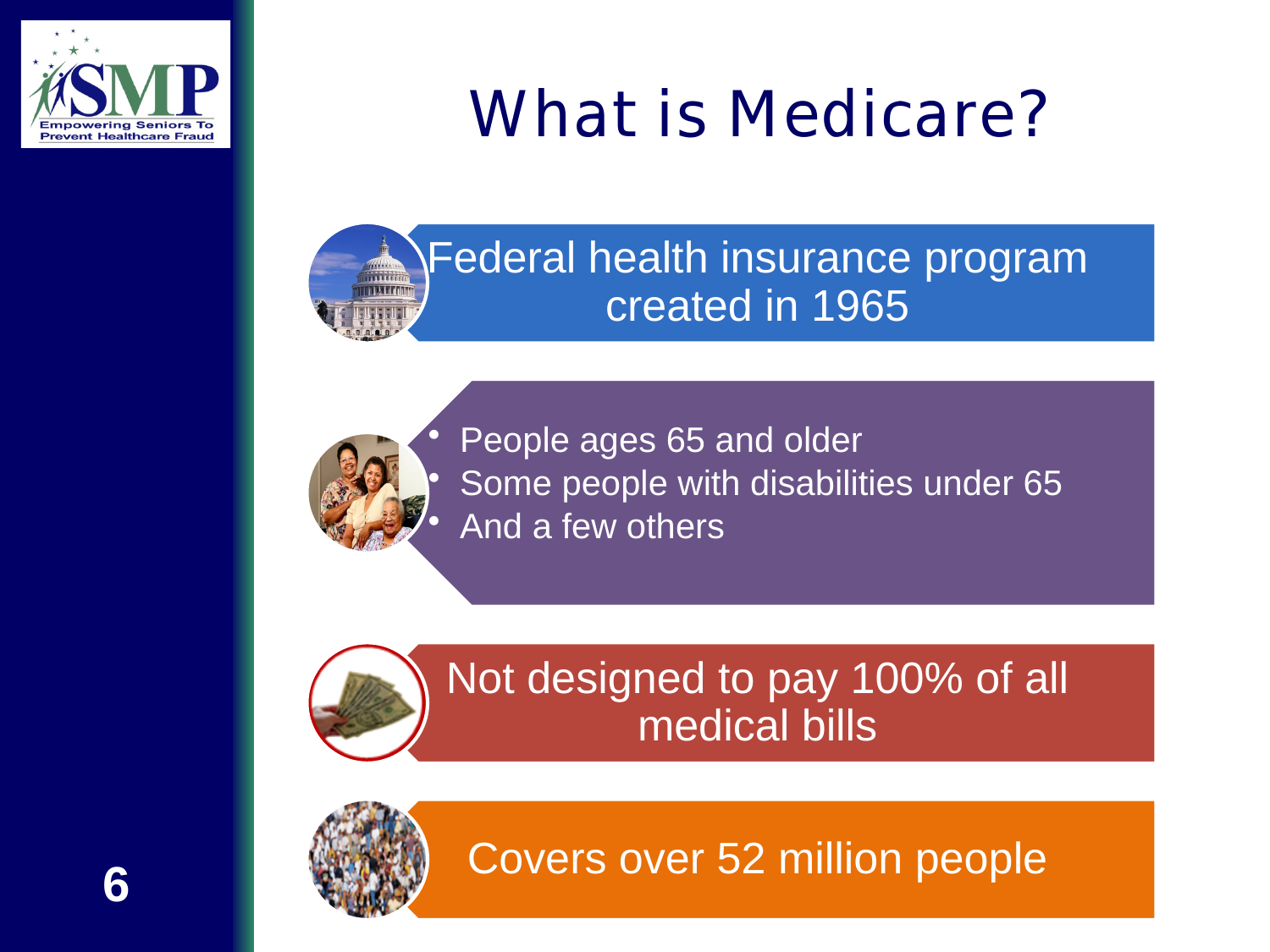

# What is Medicare?
Federal health insurance program created in 1965

People ages 65 and older
Some people with disabilities under 65
And a few others
Not designed to pay 100% of all medical bills
Covers over 52 million people
6